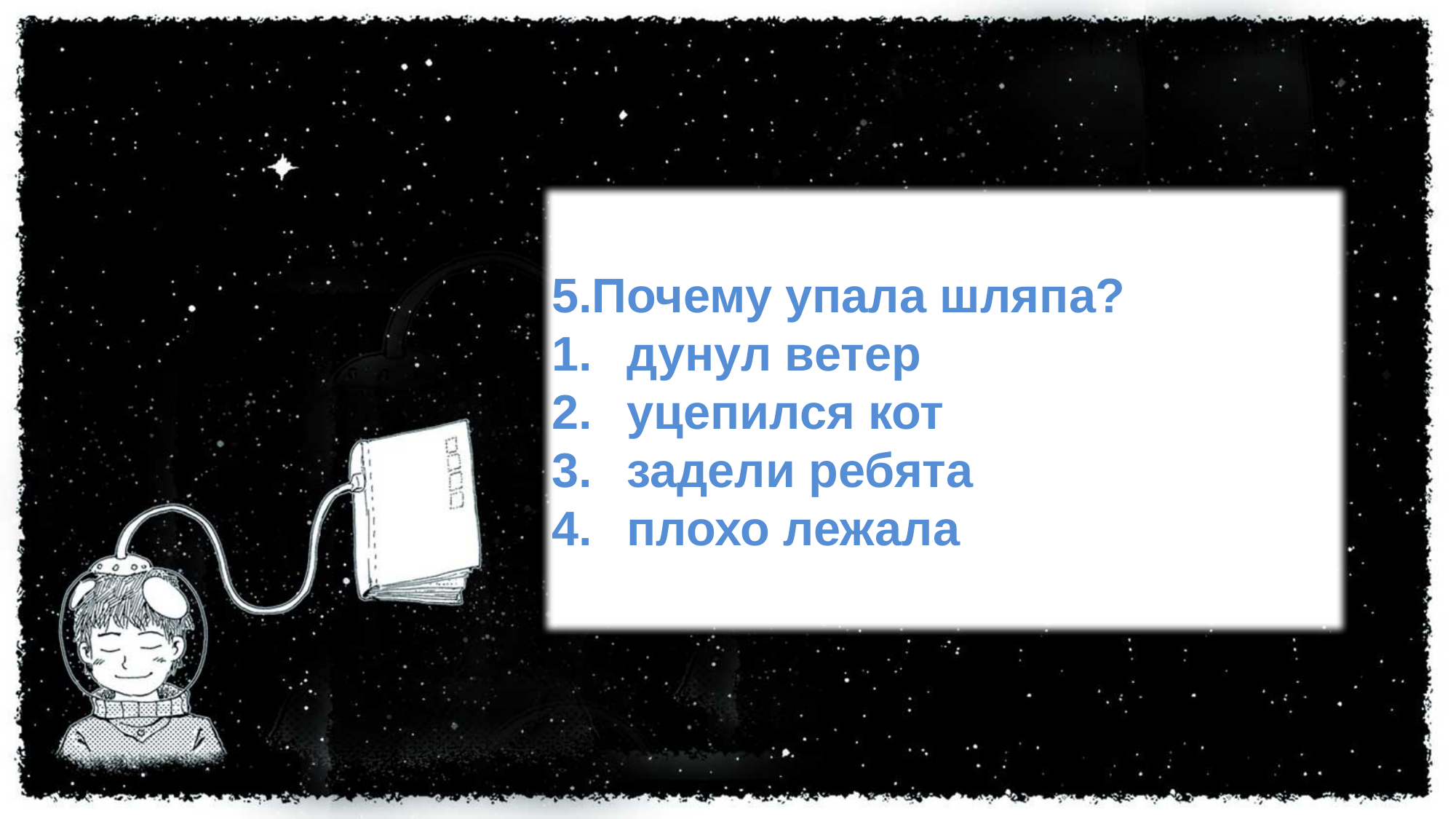

5.Почему упала шляпа?
 дунул ветер
 уцепился кот
 задели ребята
 плохо лежала